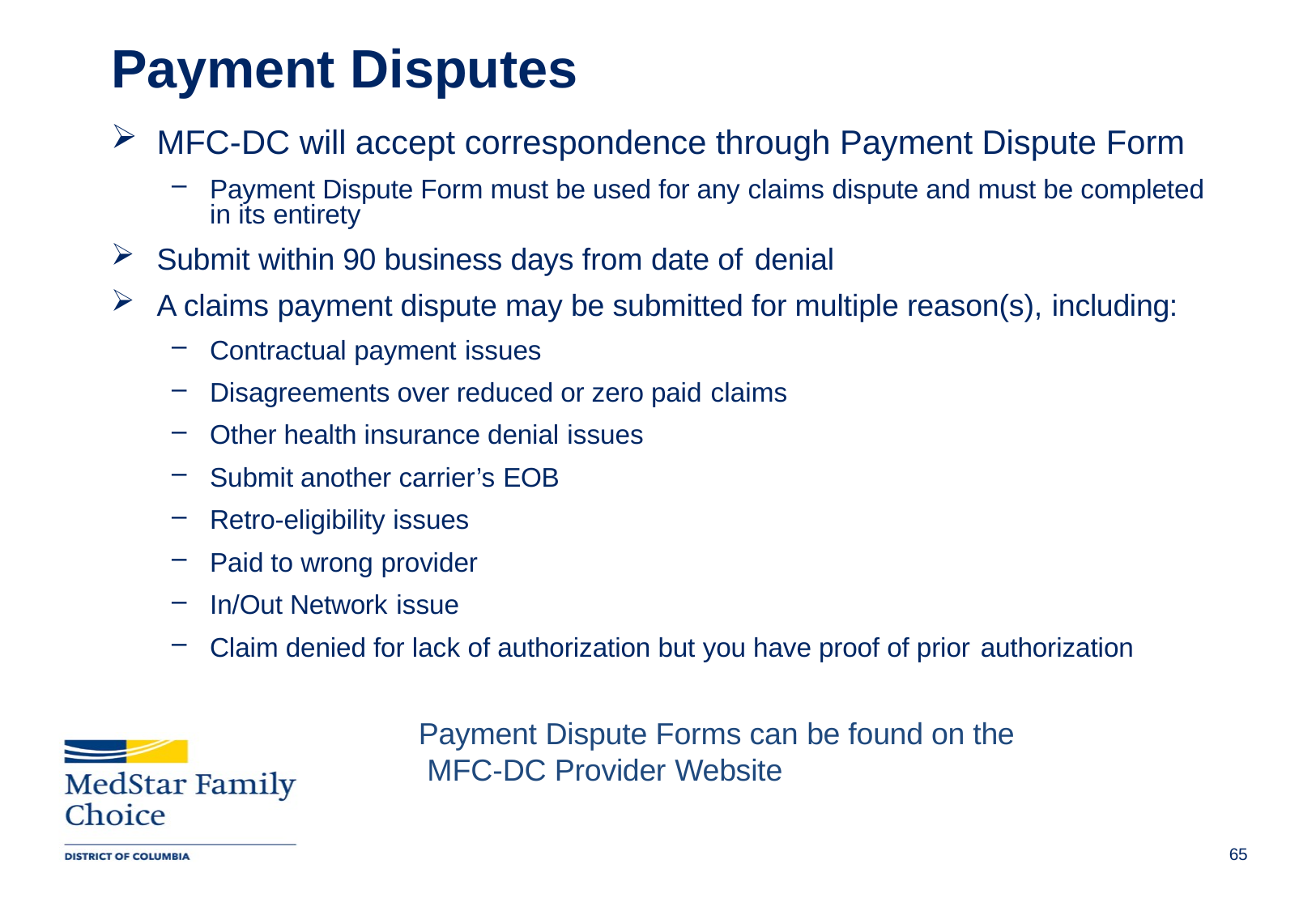

# Payment Disputes
MFC-DC will accept correspondence through Payment Dispute Form
Payment Dispute Form must be used for any claims dispute and must be completed  in its entirety
Submit within 90 business days from date of denial
A claims payment dispute may be submitted for multiple reason(s), including:
Contractual payment issues
Disagreements over reduced or zero paid claims
Other health insurance denial issues
Submit another carrier’s EOB
Retro-eligibility issues
Paid to wrong provider
In/Out Network issue
Claim denied for lack of authorization but you have proof of prior authorization

Payment Dispute Forms can be found on the  MFC-DC Provider Website

Draft
65